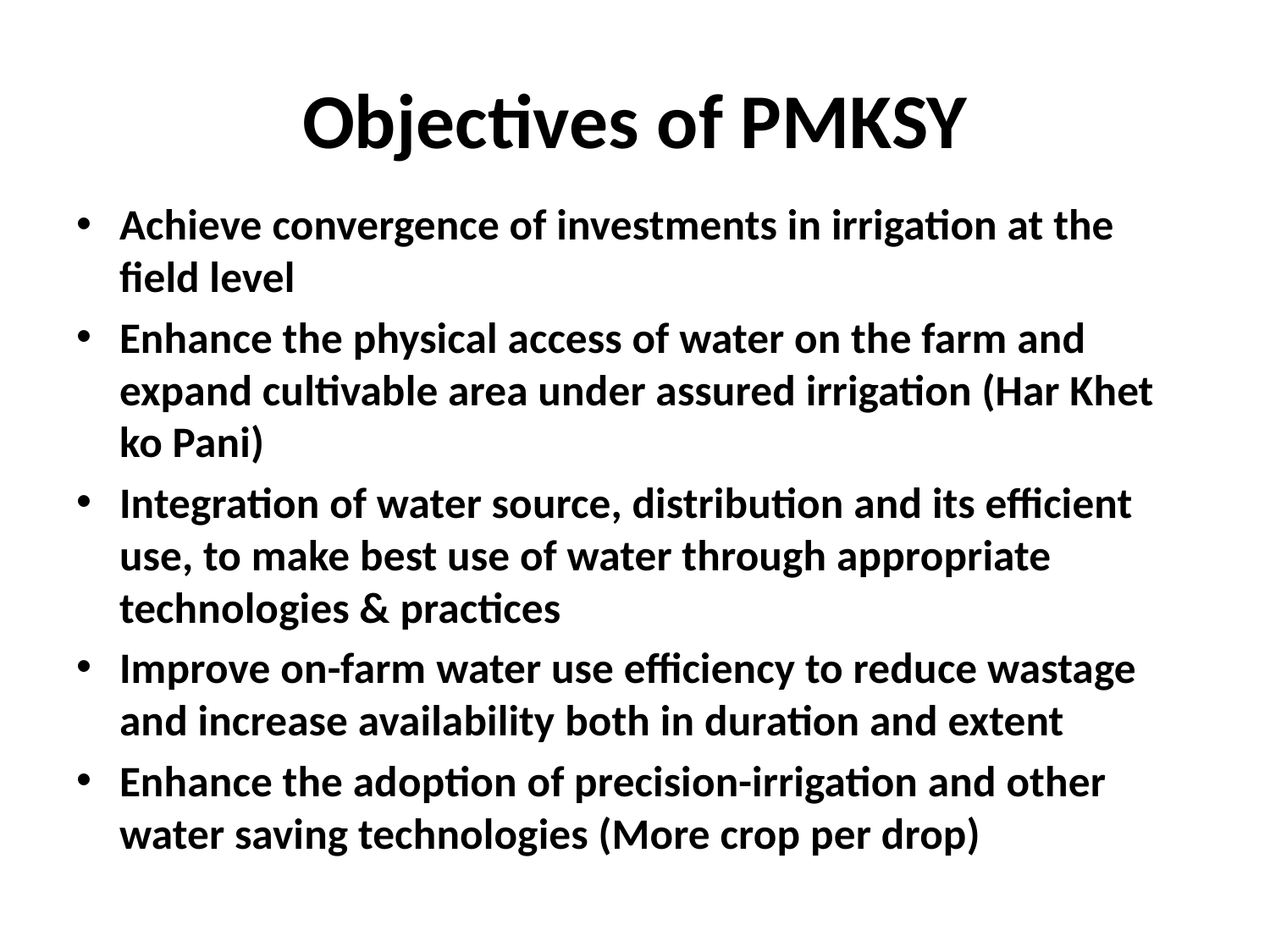

# Objectives of PMKSY
Achieve convergence of investments in irrigation at the field level
Enhance the physical access of water on the farm and expand cultivable area under assured irrigation (Har Khet ko Pani)
Integration of water source, distribution and its efficient use, to make best use of water through appropriate technologies & practices
Improve on-farm water use efficiency to reduce wastage and increase availability both in duration and extent
Enhance the adoption of precision-irrigation and other water saving technologies (More crop per drop)